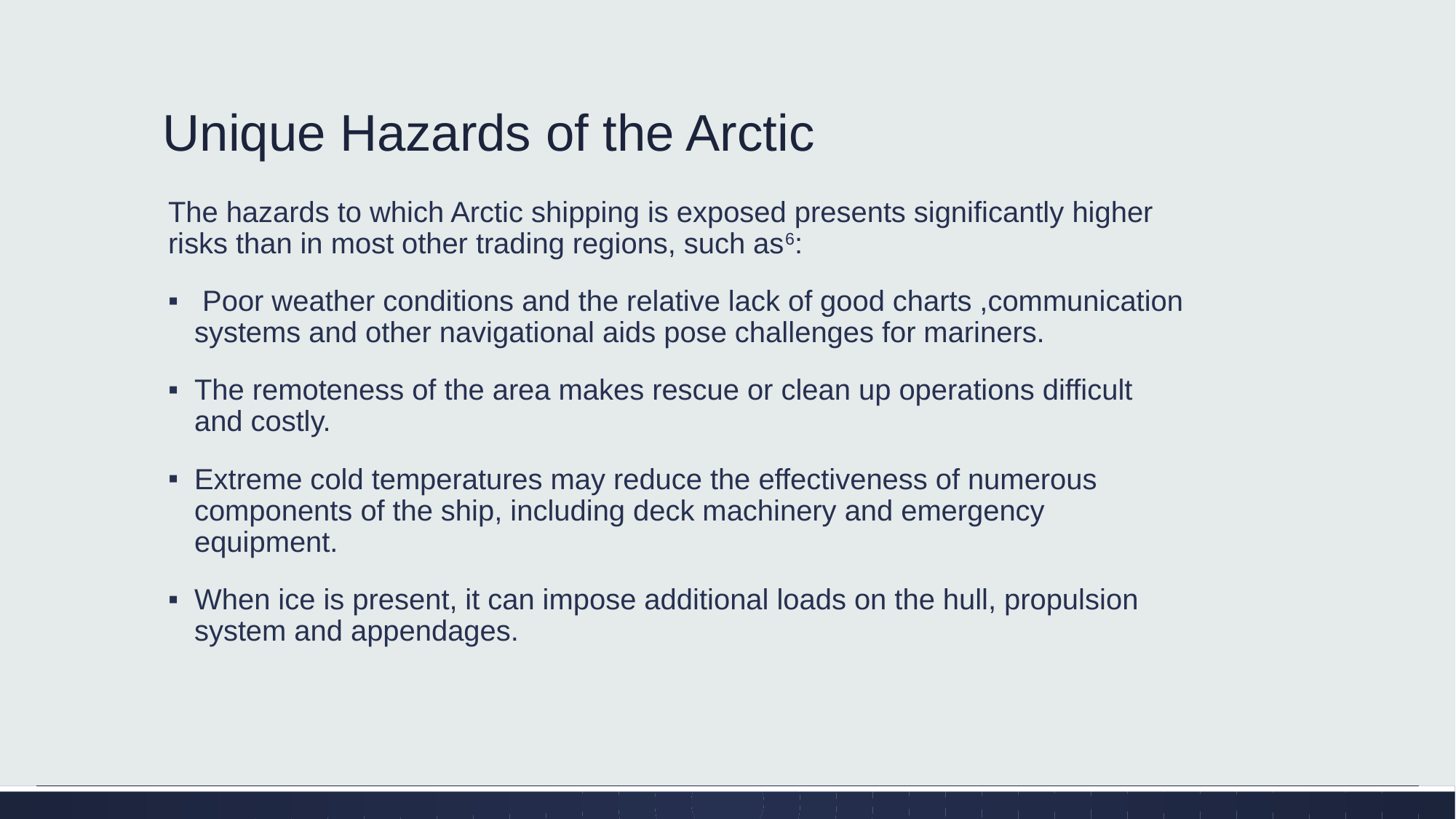

# Unique Hazards of the Arctic
The hazards to which Arctic shipping is exposed presents significantly higher risks than in most other trading regions, such as6:
 Poor weather conditions and the relative lack of good charts ,communication systems and other navigational aids pose challenges for mariners.
The remoteness of the area makes rescue or clean up operations difficult and costly.
Extreme cold temperatures may reduce the effectiveness of numerous components of the ship, including deck machinery and emergency equipment.
When ice is present, it can impose additional loads on the hull, propulsion system and appendages.